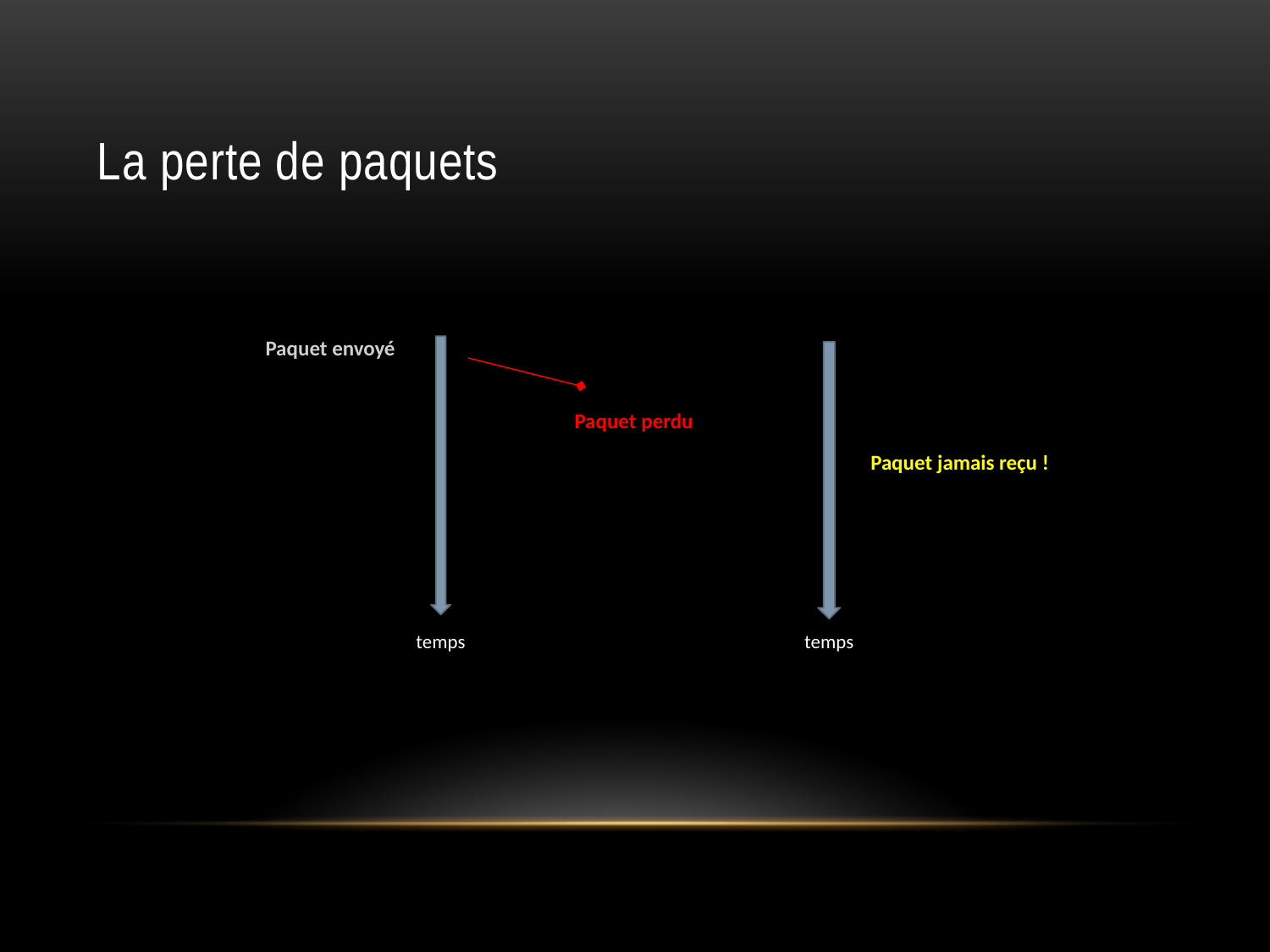

# La perte de paquets
Paquet envoyé

temps

temps

Paquet perdu
Paquet jamais reçu !